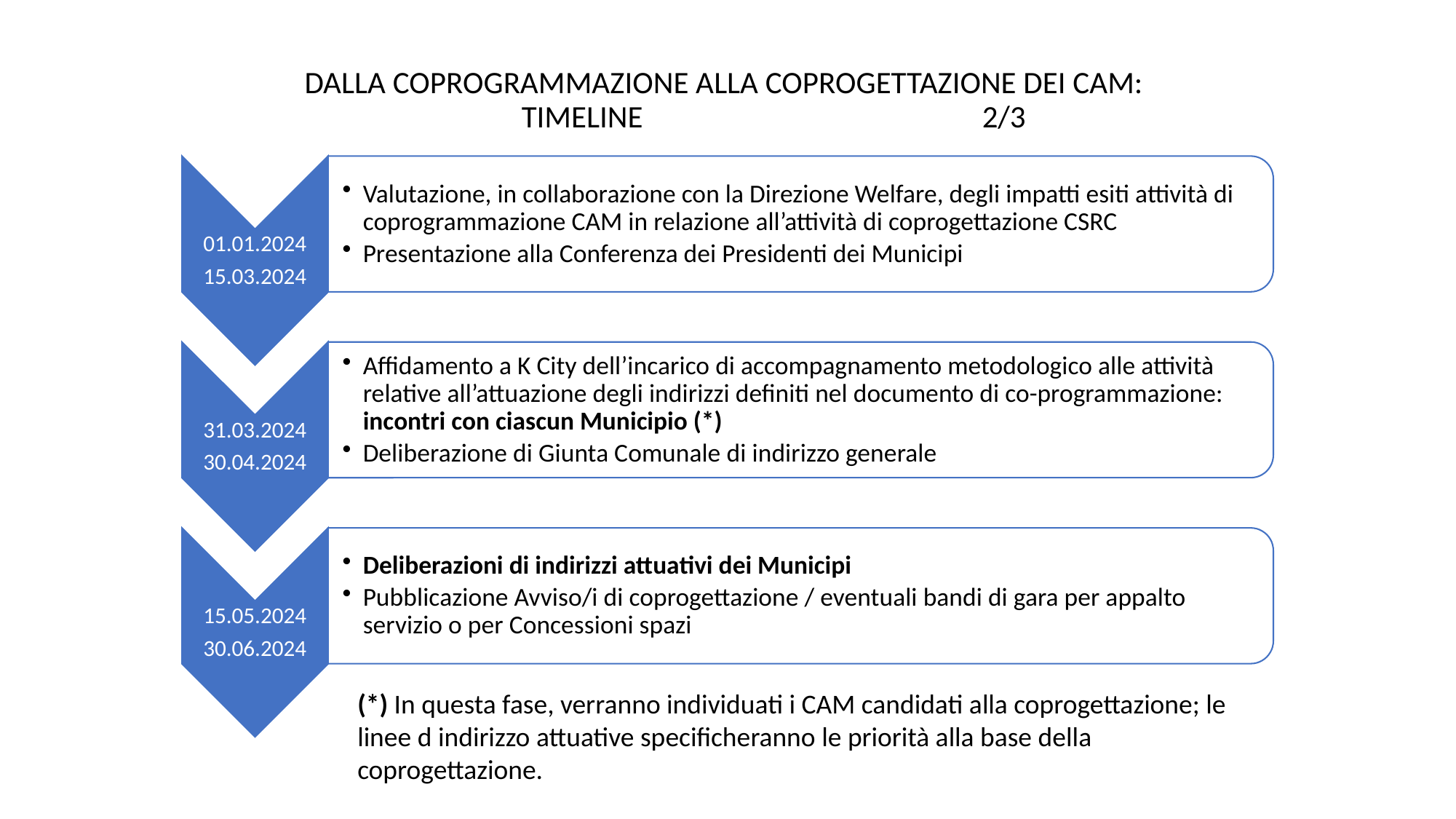

# DALLA COPROGRAMMAZIONE ALLA COPROGETTAZIONE DEI CAM: TIMELINE                                                2/3

01.01.2024
15.03.2024
Valutazione, in collaborazione con la Direzione Welfare, degli impatti esiti attività di coprogrammazione CAM in relazione all’attività di coprogettazione CSRC
Presentazione alla Conferenza dei Presidenti dei Municipi
31.03.2024
30.04.2024
Affidamento a K City dell’incarico di accompagnamento metodologico alle attività relative all’attuazione degli indirizzi definiti nel documento di co-programmazione: incontri con ciascun Municipio (*)
Deliberazione di Giunta Comunale di indirizzo generale
15.05.2024
30.06.2024
Deliberazioni di indirizzi attuativi dei Municipi
Pubblicazione Avviso/i di coprogettazione / eventuali bandi di gara per appalto servizio o per Concessioni spazi
(*) In questa fase, verranno individuati i CAM candidati alla coprogettazione; le linee d indirizzo attuative specificheranno le priorità alla base della coprogettazione.